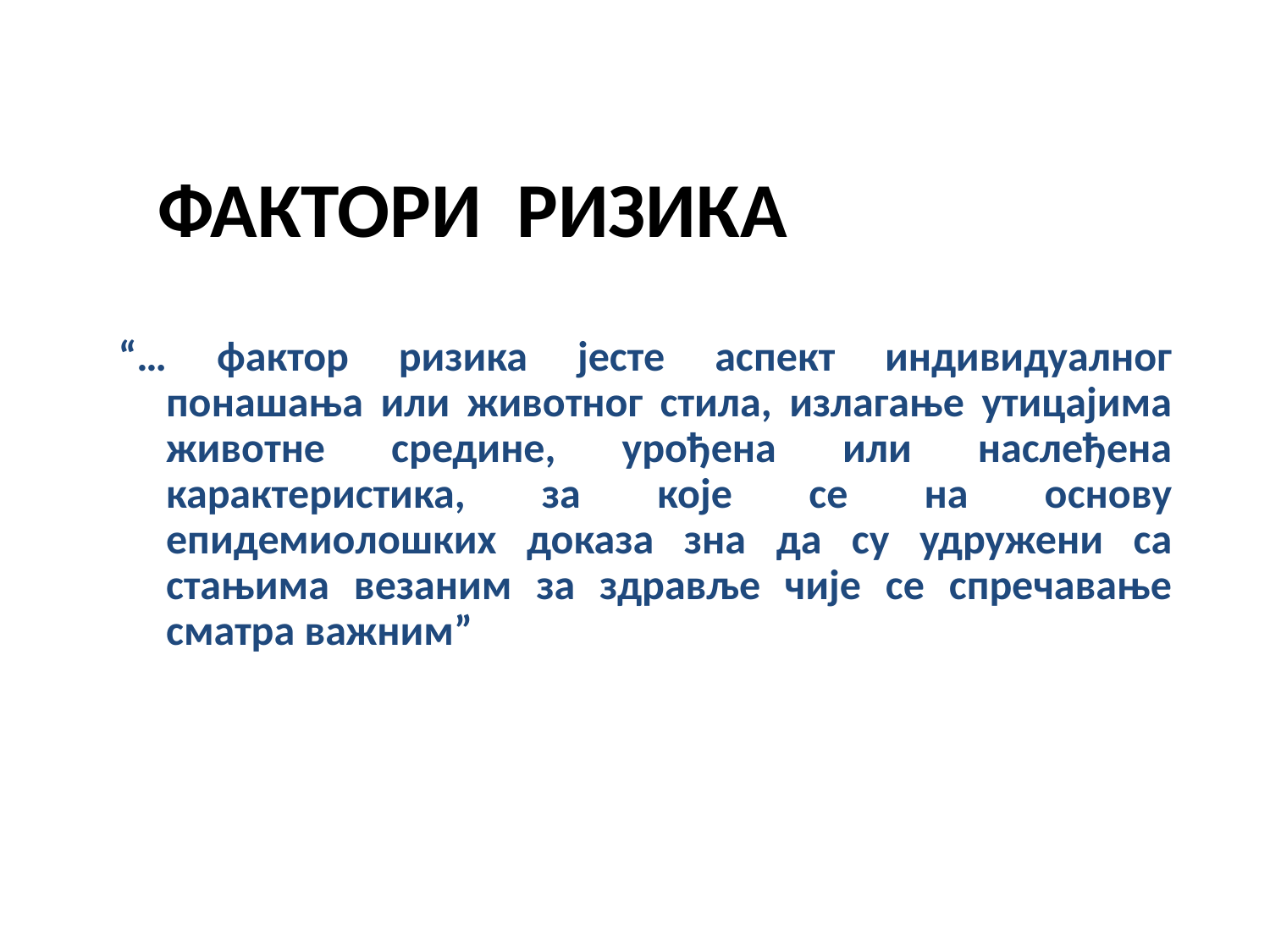

# ФАКТОРИ  РИЗИКА
“… фактор ризика јесте аспект индивидуалног понашања или животног стила, излагање утицајима животне средине, урођена или наслеђена карактеристика, за које се на основу епидемиолошких доказа зна да су удружени са стањима везаним за здравље чије се спречавање сматра важним”